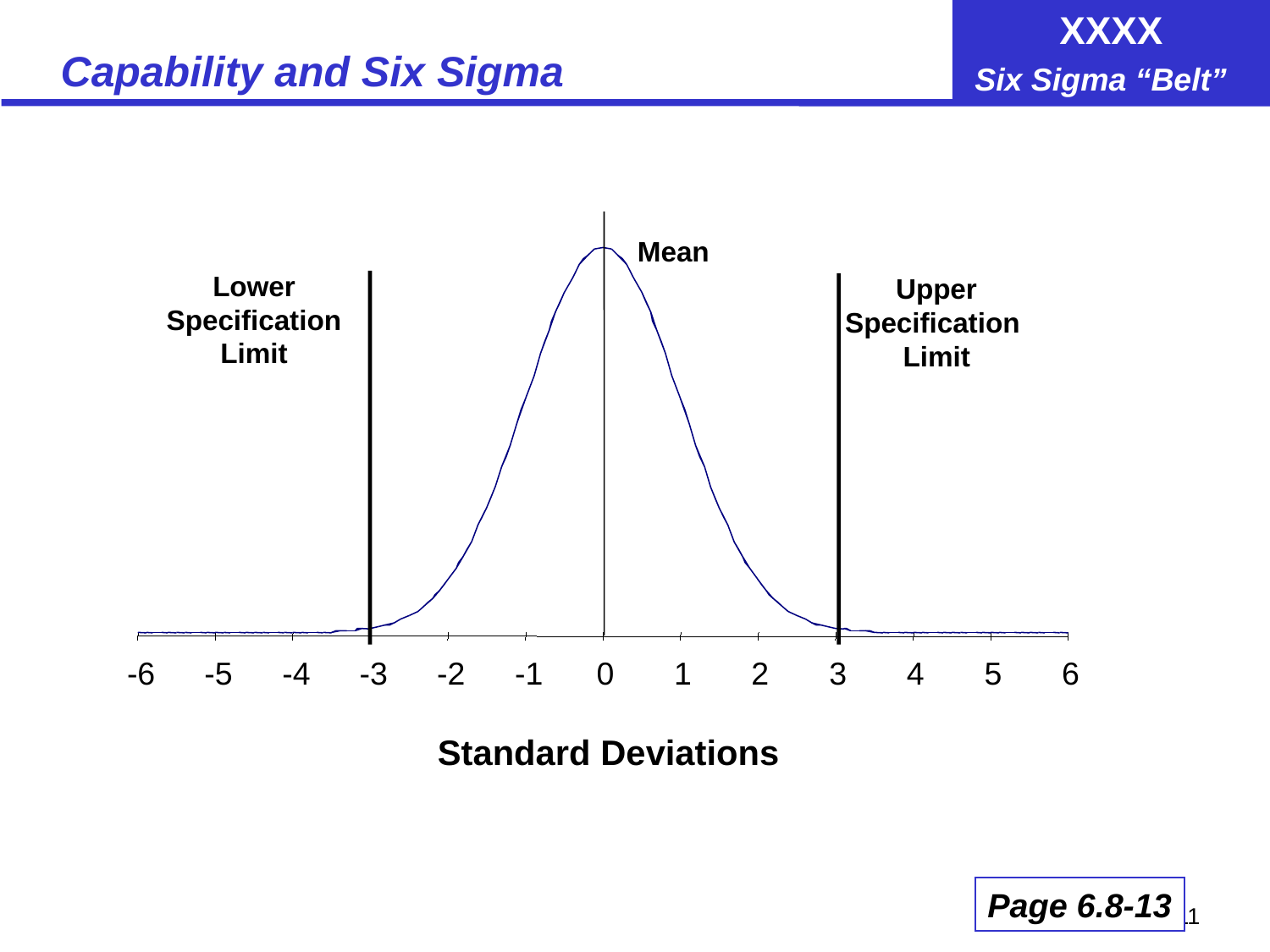

# Capability and Six Sigma

Mean

Lower
Specification
Limit

Upper
Specification
Limit

-6
-5
-4
-3
-2
-1
0
1
2
3
4
5
6
Standard Deviations
Page 6.8-13